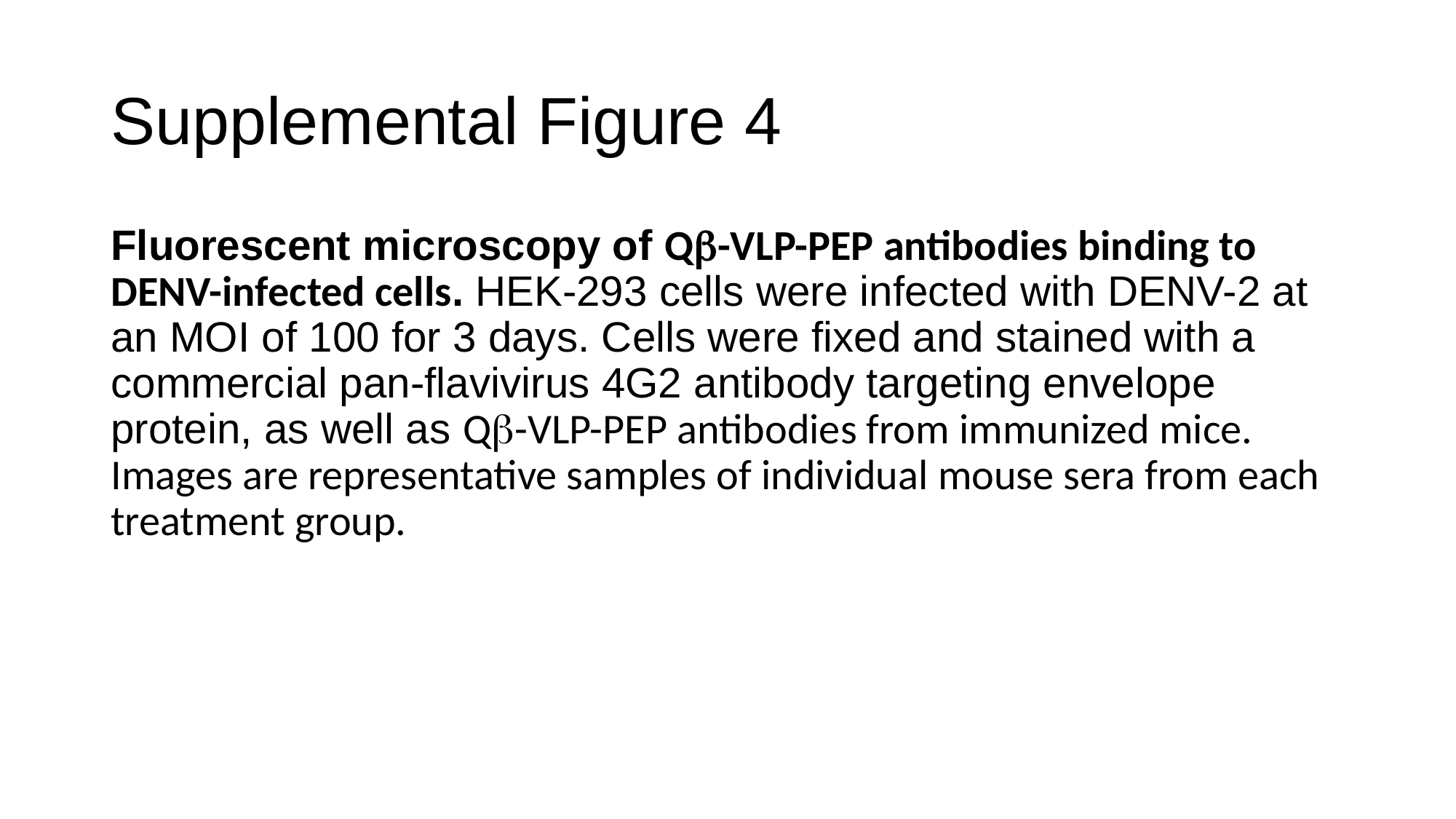

# Supplemental Figure 4
Fluorescent microscopy of Qβ-VLP-PEP antibodies binding to DENV-infected cells. HEK-293 cells were infected with DENV-2 at an MOI of 100 for 3 days. Cells were fixed and stained with a commercial pan-flavivirus 4G2 antibody targeting envelope protein, as well as Qβ-VLP-PEP antibodies from immunized mice. Images are representative samples of individual mouse sera from each treatment group.